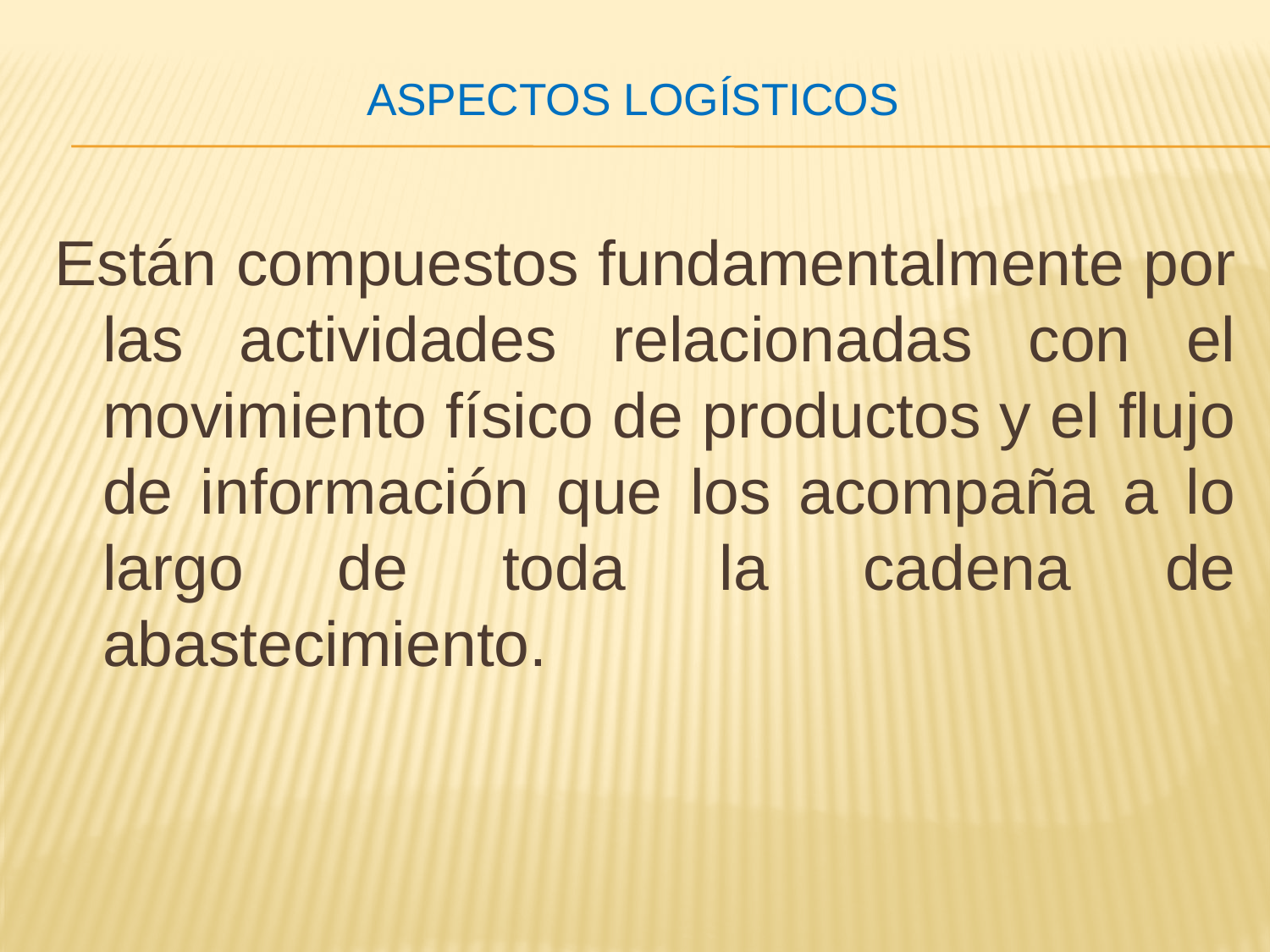

# Aspectos Logísticos
Están compuestos fundamentalmente por las actividades relacionadas con el movimiento físico de productos y el flujo de información que los acompaña a lo largo de toda la cadena de abastecimiento.